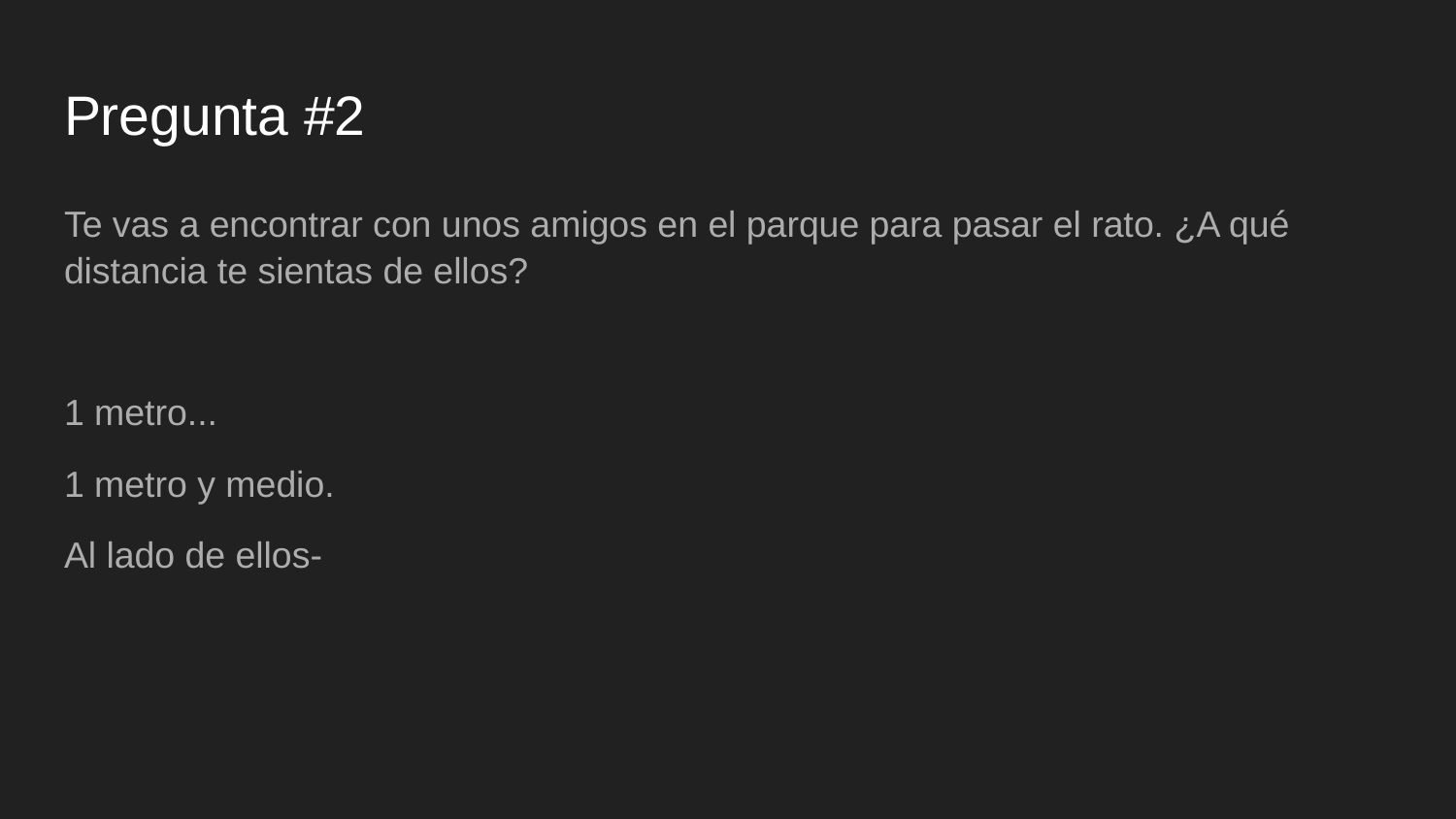

# Pregunta #2
Te vas a encontrar con unos amigos en el parque para pasar el rato. ¿A qué distancia te sientas de ellos?

1 metro...
1 metro y medio.
Al lado de ellos-